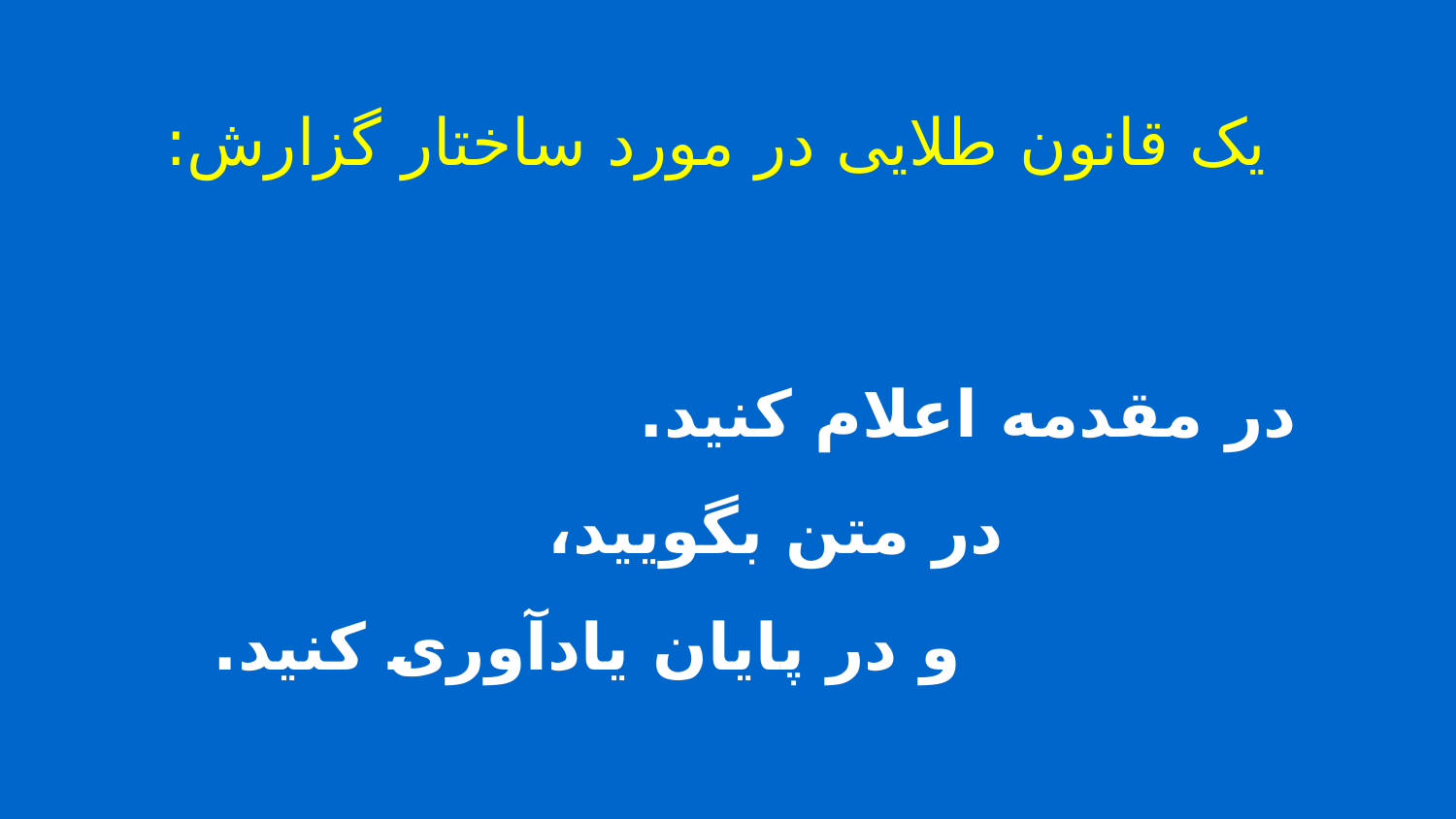

یک قانون طلایی در مورد ساختار گزارش:

در مقدمه اعلام کنید.
	             در متن بگویید،
			  و در پایان یادآوری کنید.